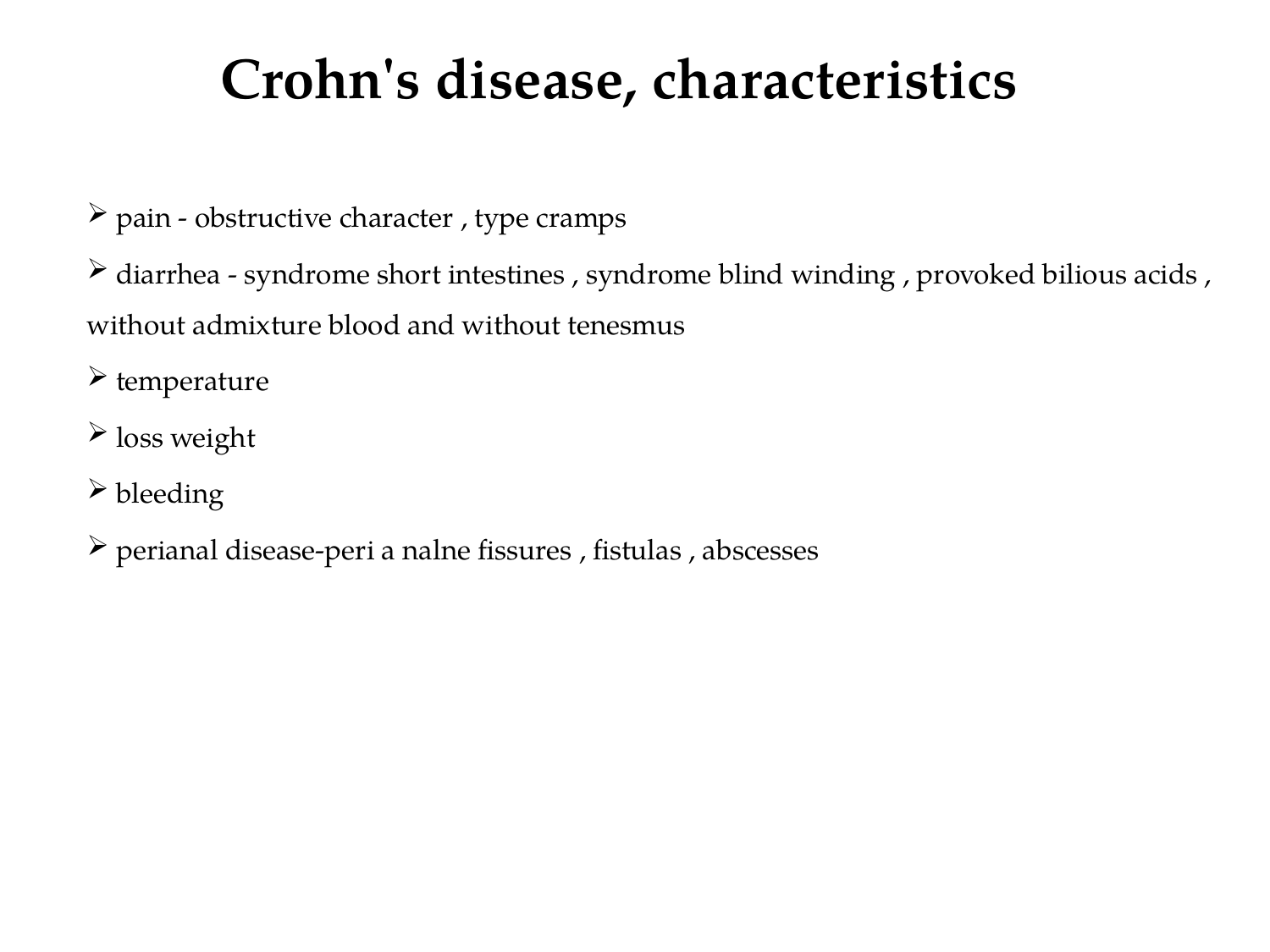

# Crohn's disease, characteristics
 pain - obstructive character , type cramps
 diarrhea - syndrome short intestines , syndrome blind winding , provoked bilious acids , without admixture blood and without tenesmus
 temperature
 loss weight
 bleeding
 perianal disease-peri a nalne fissures , fistulas , abscesses